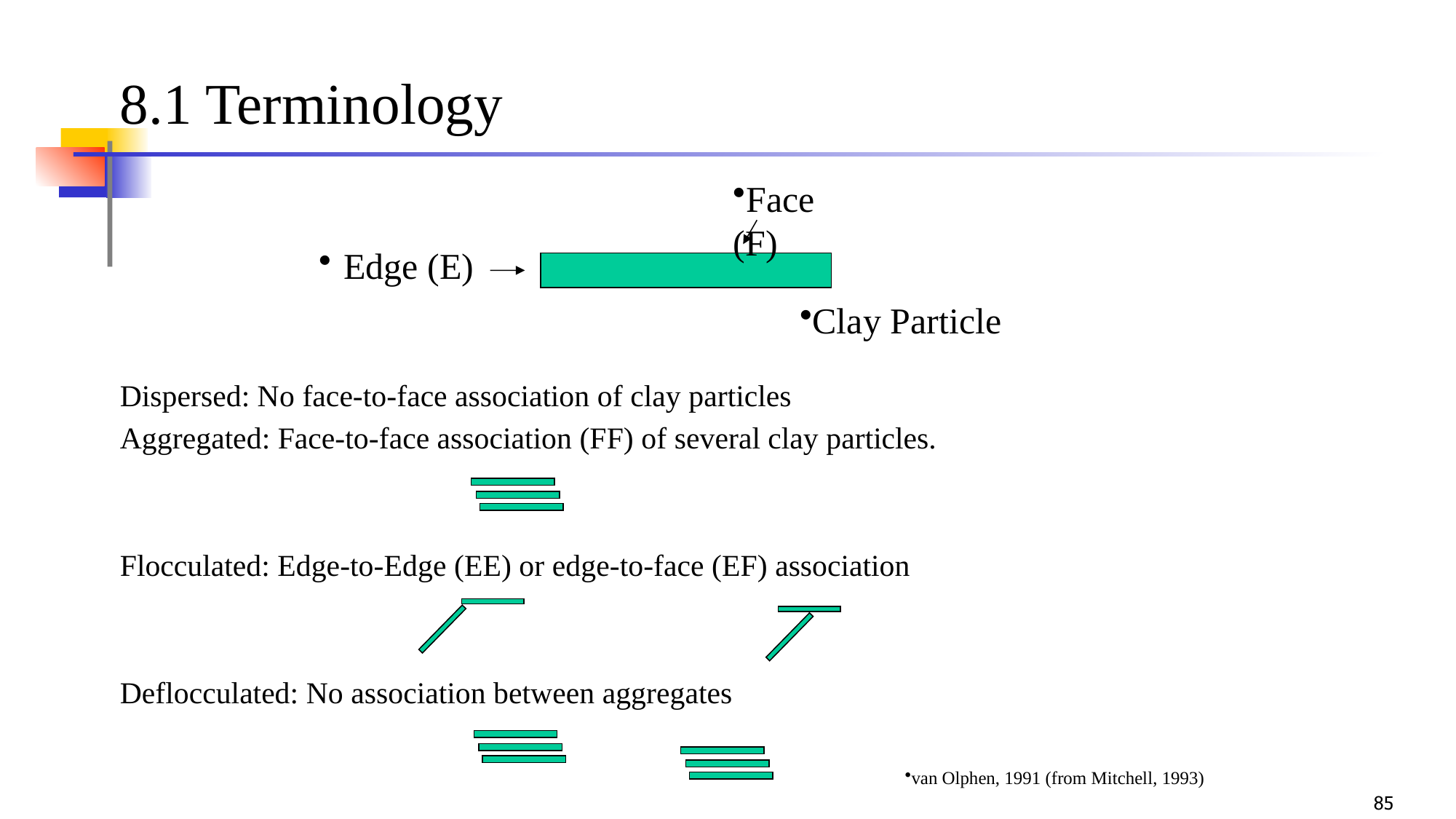

85
# 8.1 Terminology
Face (F)

Dispersed: No face-to-face association of clay particles
Aggregated: Face-to-face association (FF) of several clay particles.

Flocculated: Edge-to-Edge (EE) or edge-to-face (EF) association

Deflocculated: No association between aggregates

Edge (E)

Clay Particle

van Olphen, 1991 (from Mitchell, 1993)